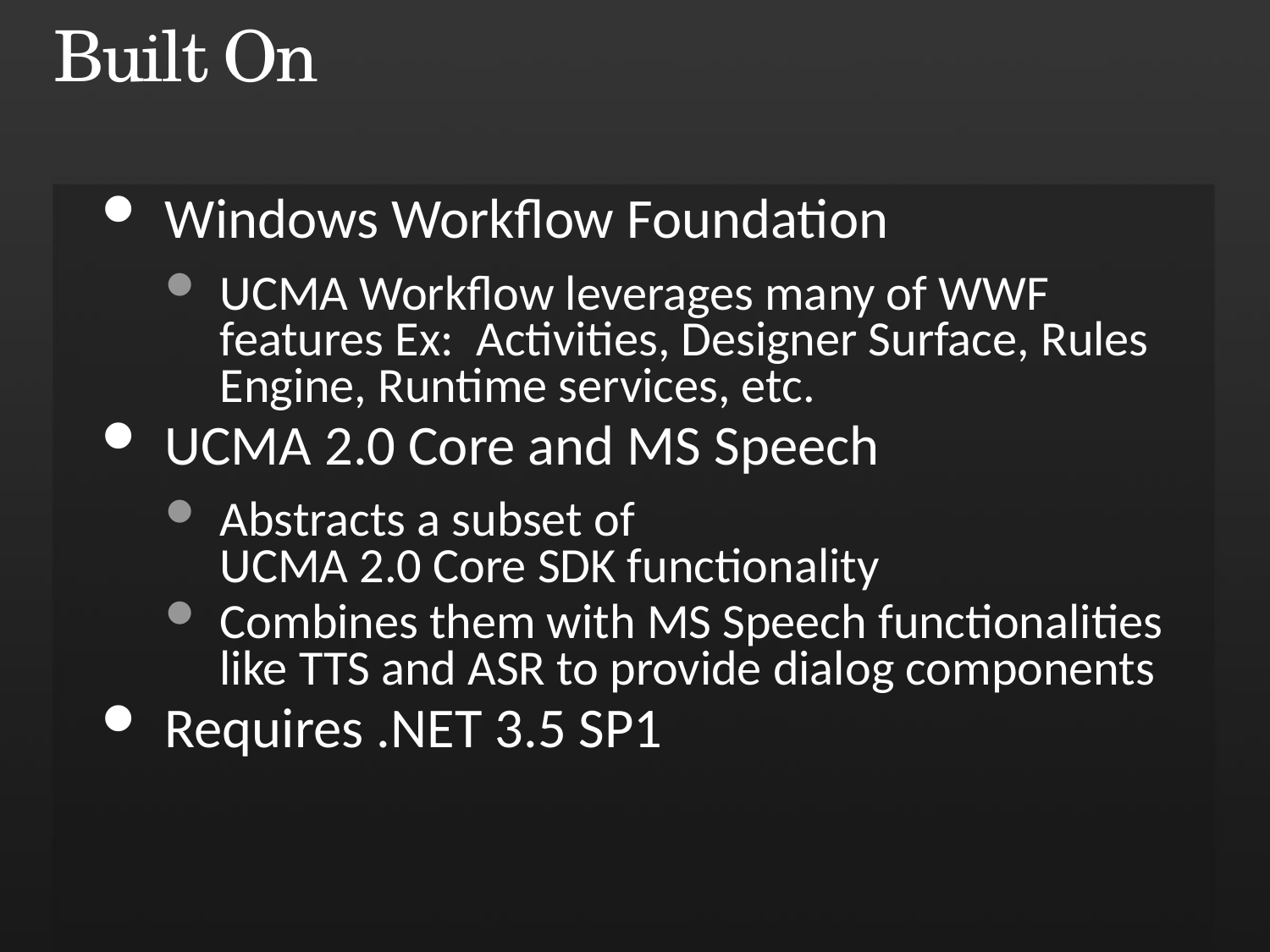

# Built On
Windows Workflow Foundation
UCMA Workflow leverages many of WWF features Ex:  Activities, Designer Surface, Rules Engine, Runtime services, etc.
UCMA 2.0 Core and MS Speech
Abstracts a subset of
UCMA 2.0 Core SDK functionality
Combines them with MS Speech functionalities like TTS and ASR to provide dialog components
Requires .NET 3.5 SP1